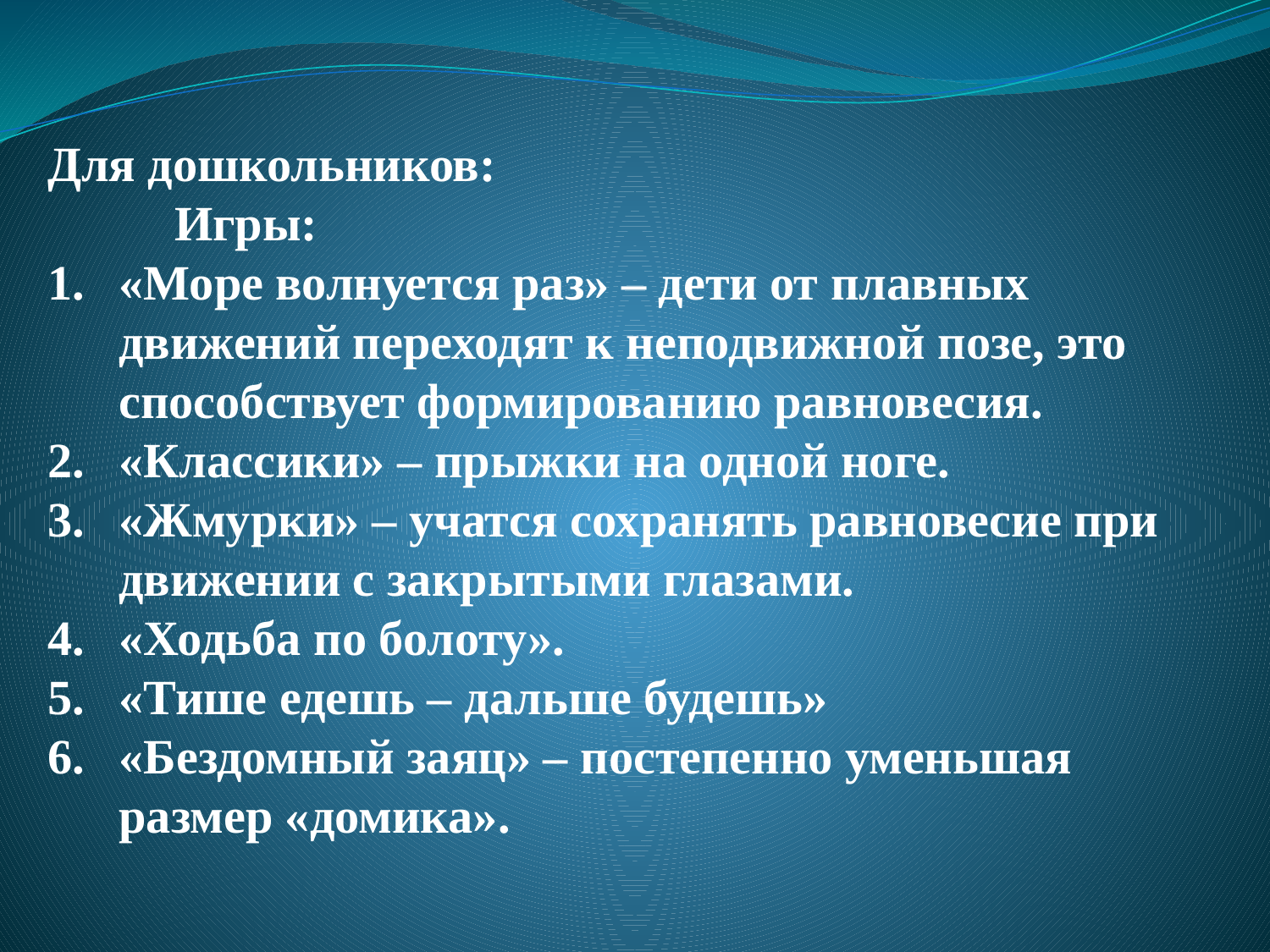

Для дошкольников:
	Игры:
«Море волнуется раз» – дети от плавных движений переходят к неподвижной позе, это способствует формированию равновесия.
«Классики» – прыжки на одной ноге.
«Жмурки» – учатся сохранять равновесие при движении с закрытыми глазами.
«Ходьба по болоту».
«Тише едешь – дальше будешь»
«Бездомный заяц» – постепенно уменьшая размер «домика».